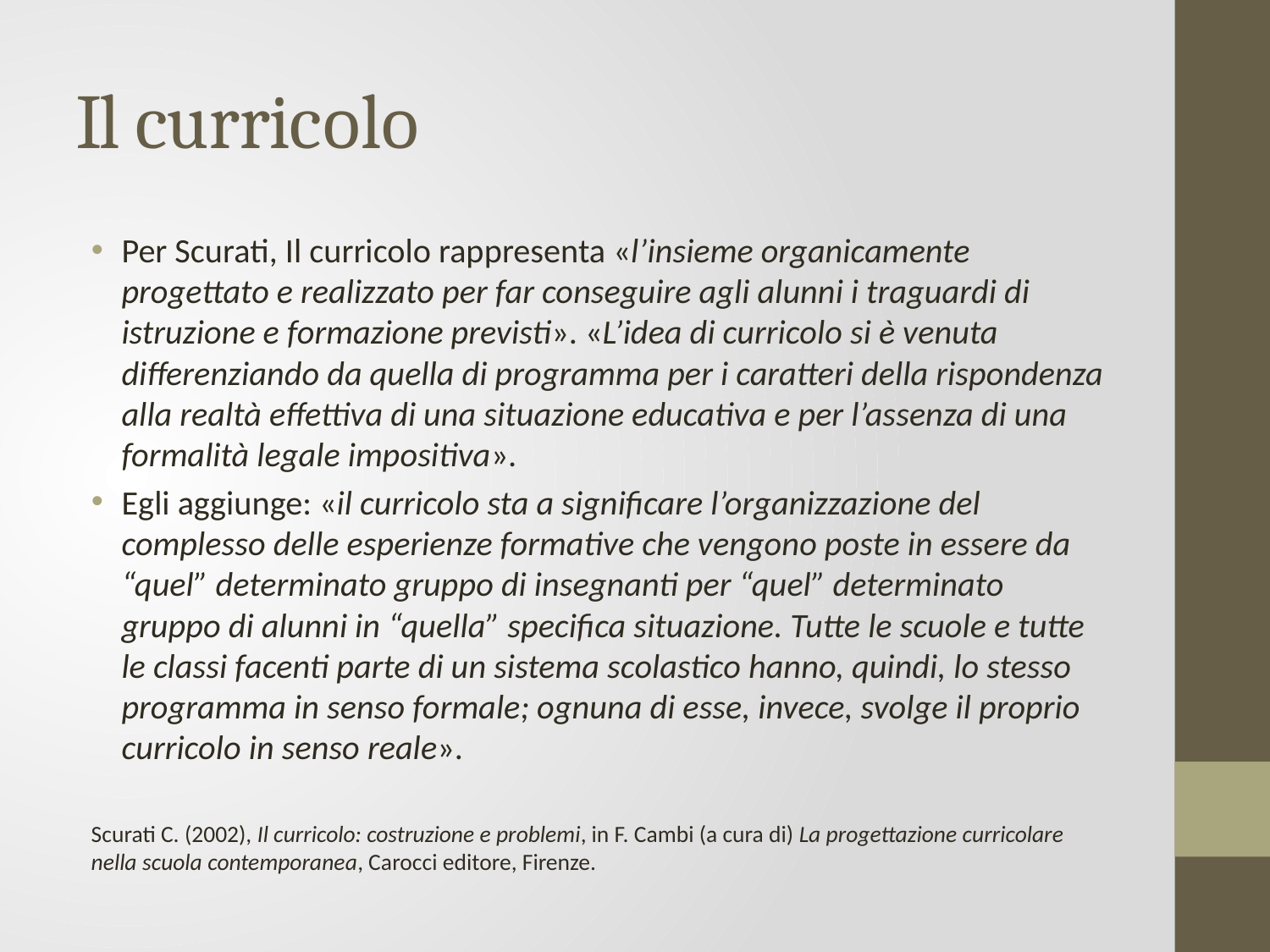

# Il curricolo
Per Scurati, Il curricolo rappresenta «l’insieme organicamente progettato e realizzato per far conseguire agli alunni i traguardi di istruzione e formazione previsti». «L’idea di curricolo si è venuta differenziando da quella di programma per i caratteri della rispondenza alla realtà effettiva di una situazione educativa e per l’assenza di una formalità legale impositiva».
Egli aggiunge: «il curricolo sta a significare l’organizzazione del complesso delle esperienze formative che vengono poste in essere da “quel” determinato gruppo di insegnanti per “quel” determinato gruppo di alunni in “quella” specifica situazione. Tutte le scuole e tutte le classi facenti parte di un sistema scolastico hanno, quindi, lo stesso programma in senso formale; ognuna di esse, invece, svolge il proprio curricolo in senso reale».

Scurati C. (2002), Il curricolo: costruzione e problemi, in F. Cambi (a cura di) La progettazione curricolare nella scuola contemporanea, Carocci editore, Firenze.